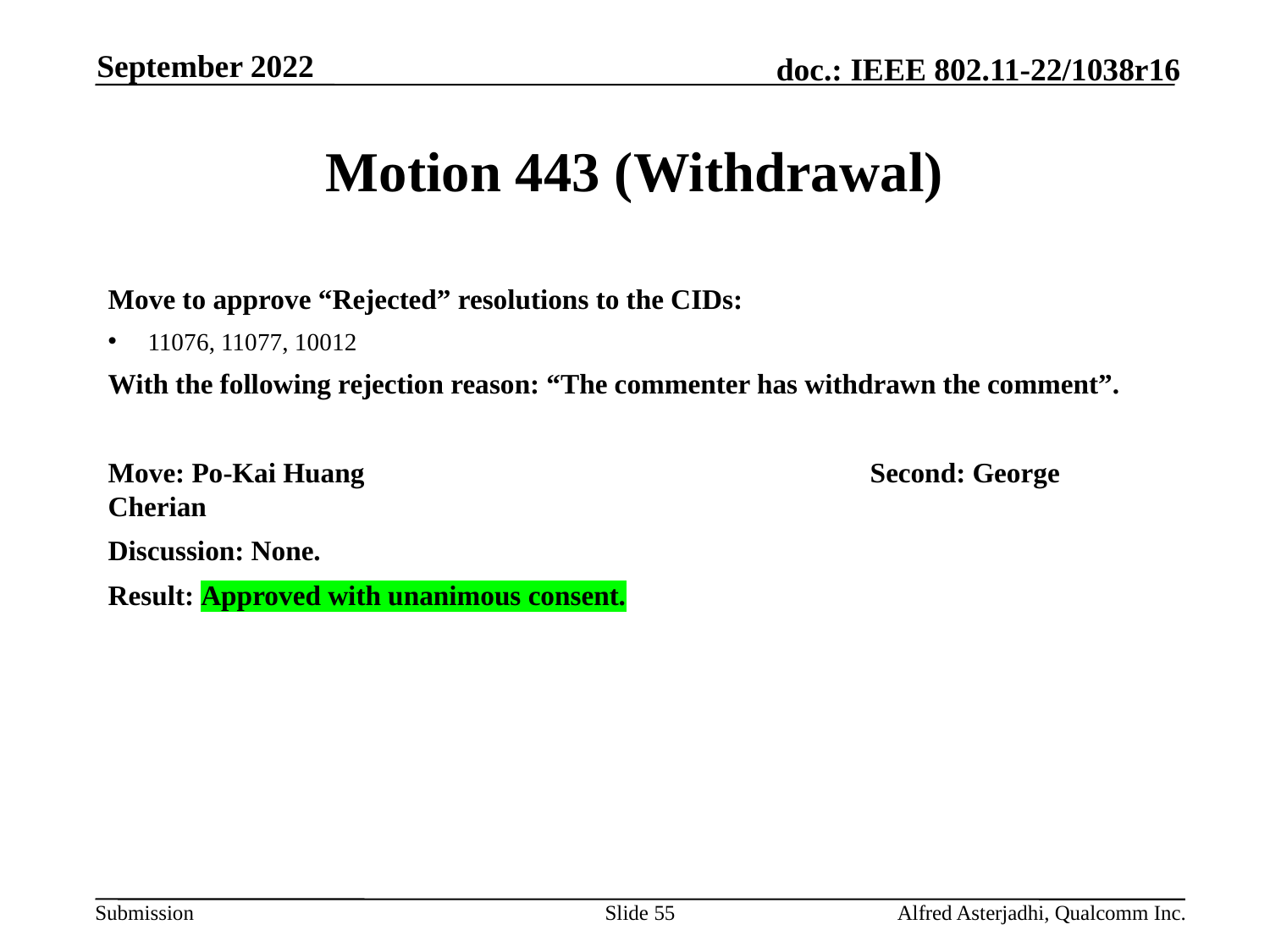

September 2022
# Motion 443 (Withdrawal)
Move to approve “Rejected” resolutions to the CIDs:
11076, 11077, 10012
With the following rejection reason: “The commenter has withdrawn the comment”.

Move: Po-Kai Huang				Second: George Cherian
Discussion: None.
Result: Approved with unanimous consent.

Slide 55
Alfred Asterjadhi, Qualcomm Inc.